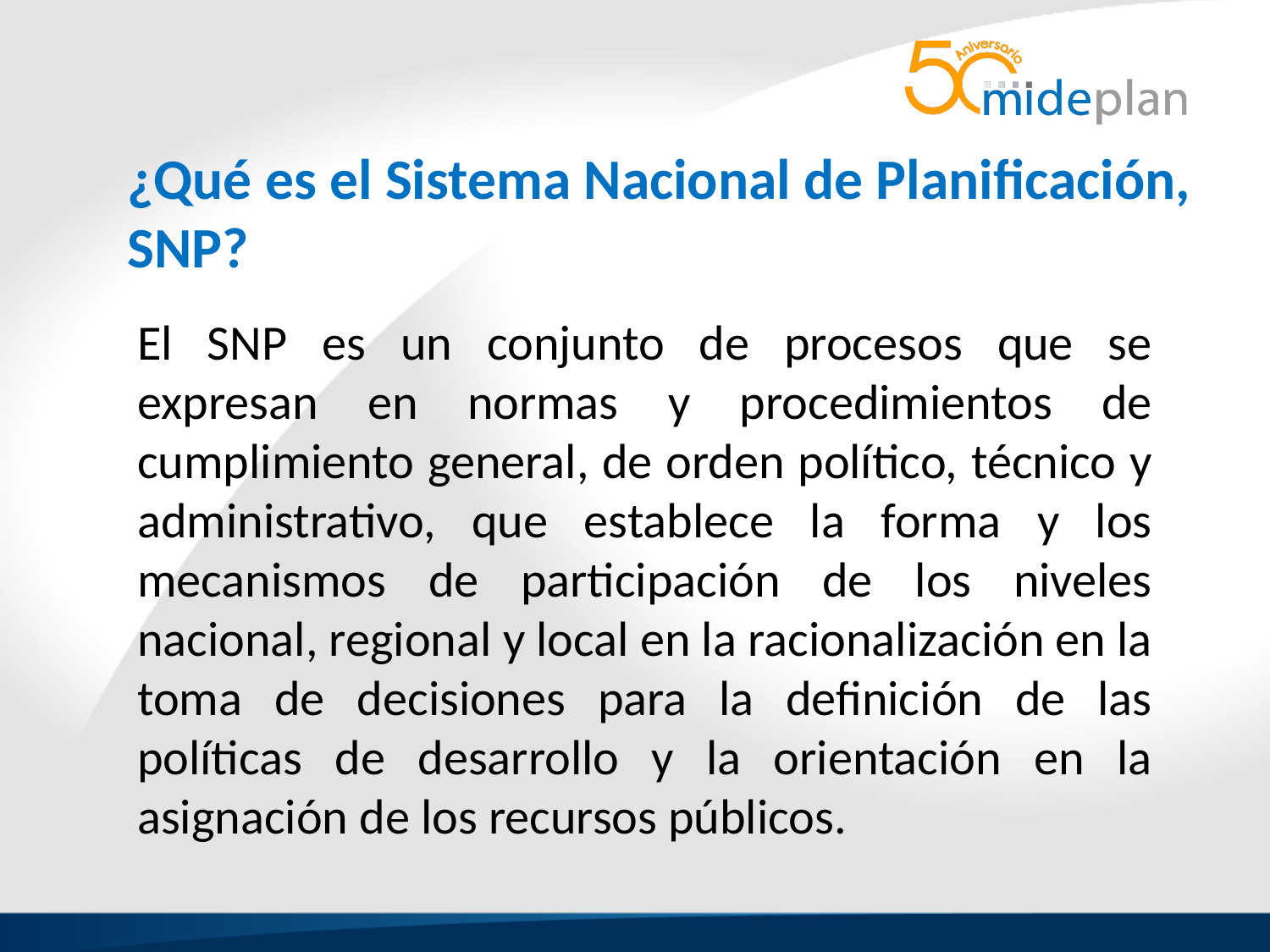

¿Qué es el Sistema Nacional de Planificación, SNP?
El SNP es un conjunto de procesos que se expresan en normas y procedimientos de cumplimiento general, de orden político, técnico y administrativo, que establece la forma y los mecanismos de participación de los niveles nacional, regional y local en la racionalización en la toma de decisiones para la definición de las políticas de desarrollo y la orientación en la asignación de los recursos públicos.